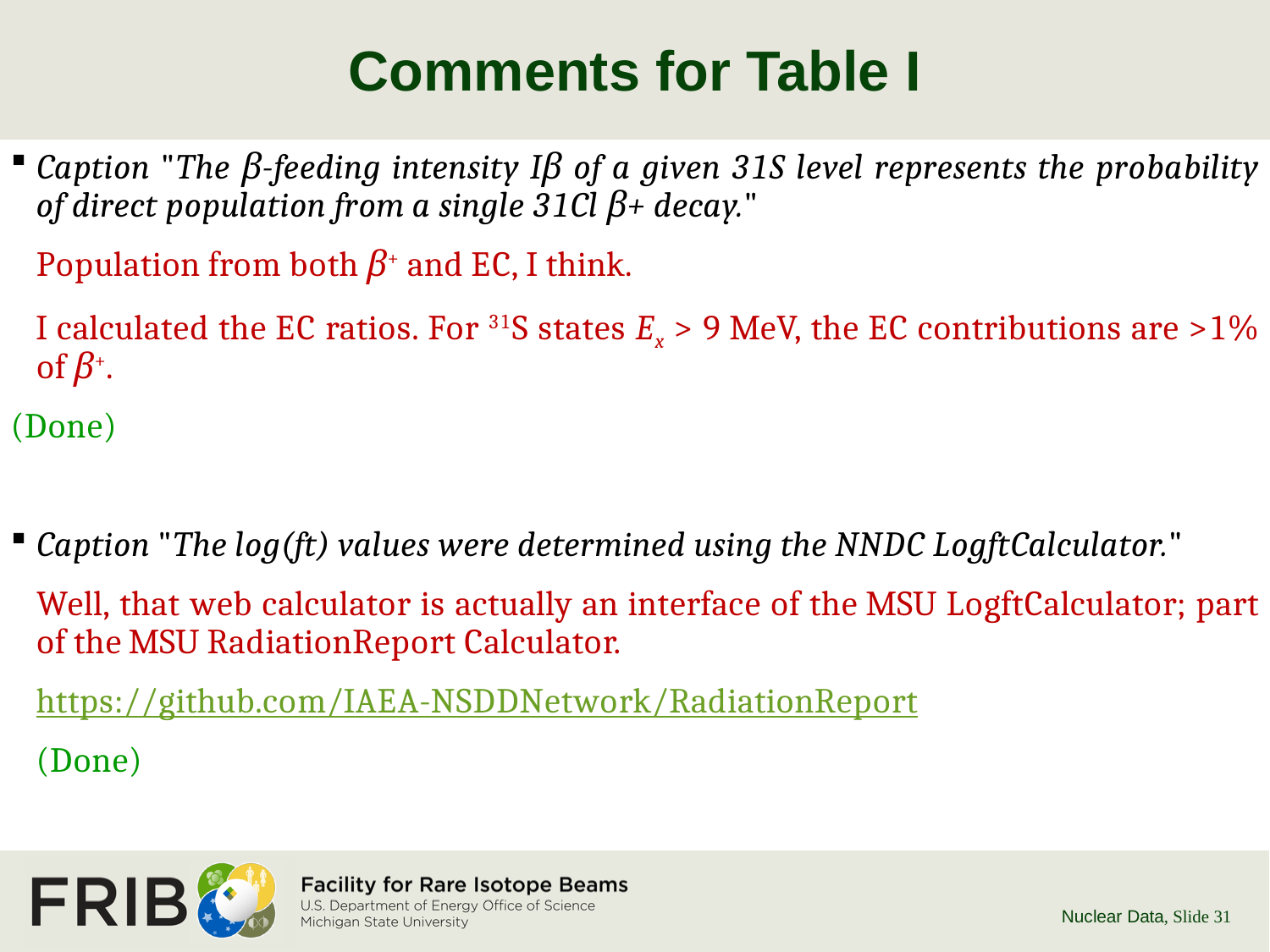

# Comments for Table I
Caption "The β-feeding intensity Iβ of a given 31S level represents the probability of direct population from a single 31Cl β+ decay."
Population from both β+ and EC, I think.
I calculated the EC ratios. For 31S states Ex > 9 MeV, the EC contributions are >1% of β+.
(Done)

Caption "The log(ft) values were determined using the NNDC LogftCalculator."
Well, that web calculator is actually an interface of the MSU LogftCalculator; part of the MSU RadiationReport Calculator.
https://github.com/IAEA-NSDDNetwork/RadiationReport
(Done)

Nuclear Data
, Slide 31